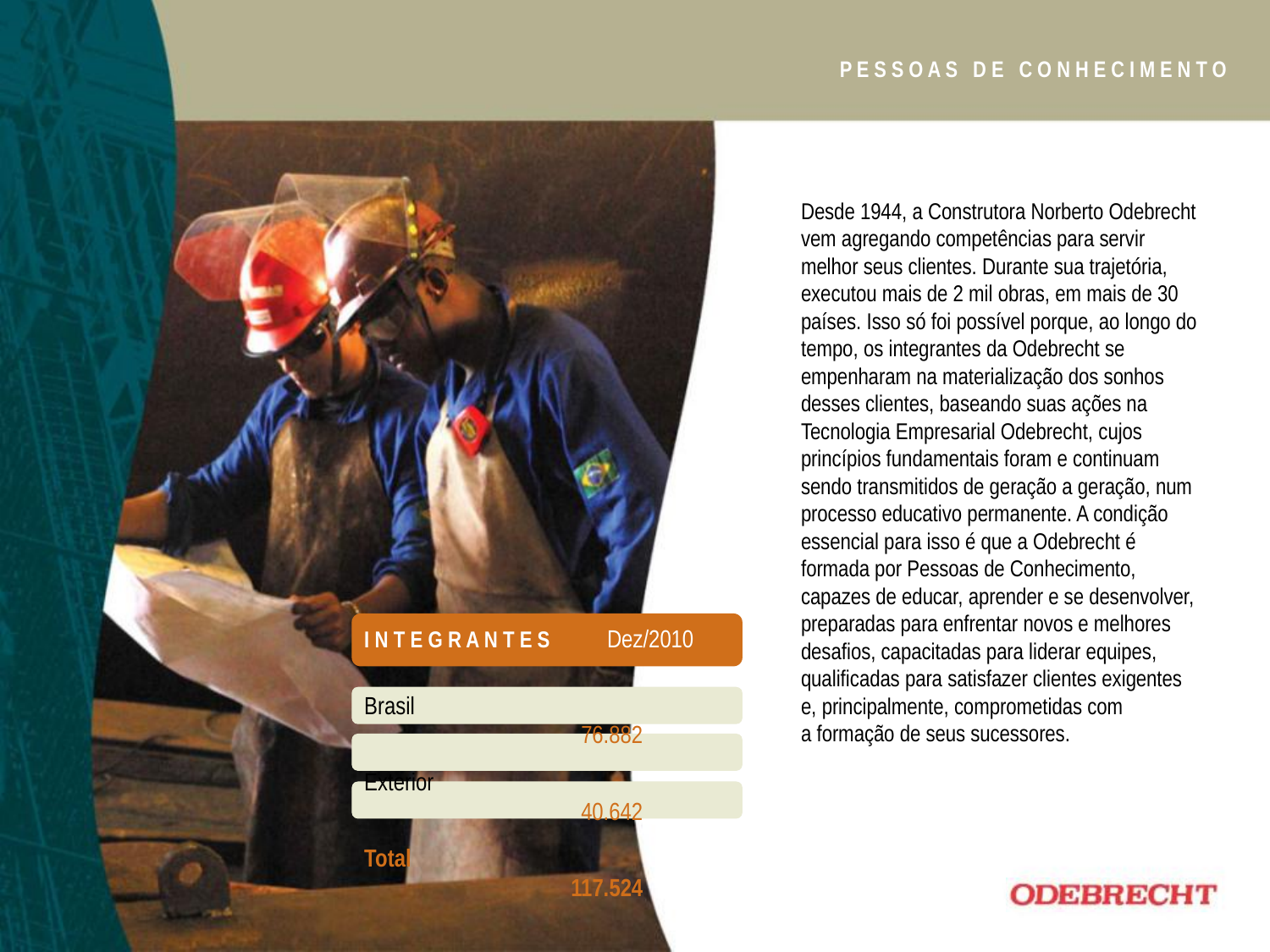

P E S S O A S   D E   C O N H E C I M E N T O
Desde 1944, a Construtora Norberto Odebrecht vem agregando competências para servir melhor seus clientes. Durante sua trajetória, executou mais de 2 mil obras, em mais de 30 países. Isso só foi possível porque, ao longo do tempo, os integrantes da Odebrecht se empenharam na materialização dos sonhos desses clientes, baseando suas ações na Tecnologia Empresarial Odebrecht, cujos princípios fundamentais foram e continuam sendo transmitidos de geração a geração, num processo educativo permanente. A condição essencial para isso é que a Odebrecht é formada por Pessoas de Conhecimento, capazes de educar, aprender e se desenvolver, preparadas para enfrentar novos e melhores desafios, capacitadas para liderar equipes, qualificadas para satisfazer clientes exigentes e, principalmente, comprometidas com
a formação de seus sucessores.

I N T E G R A N T E S          Dez/2010
Brasil		76.882
Exterior		40.642
Total 		117.524